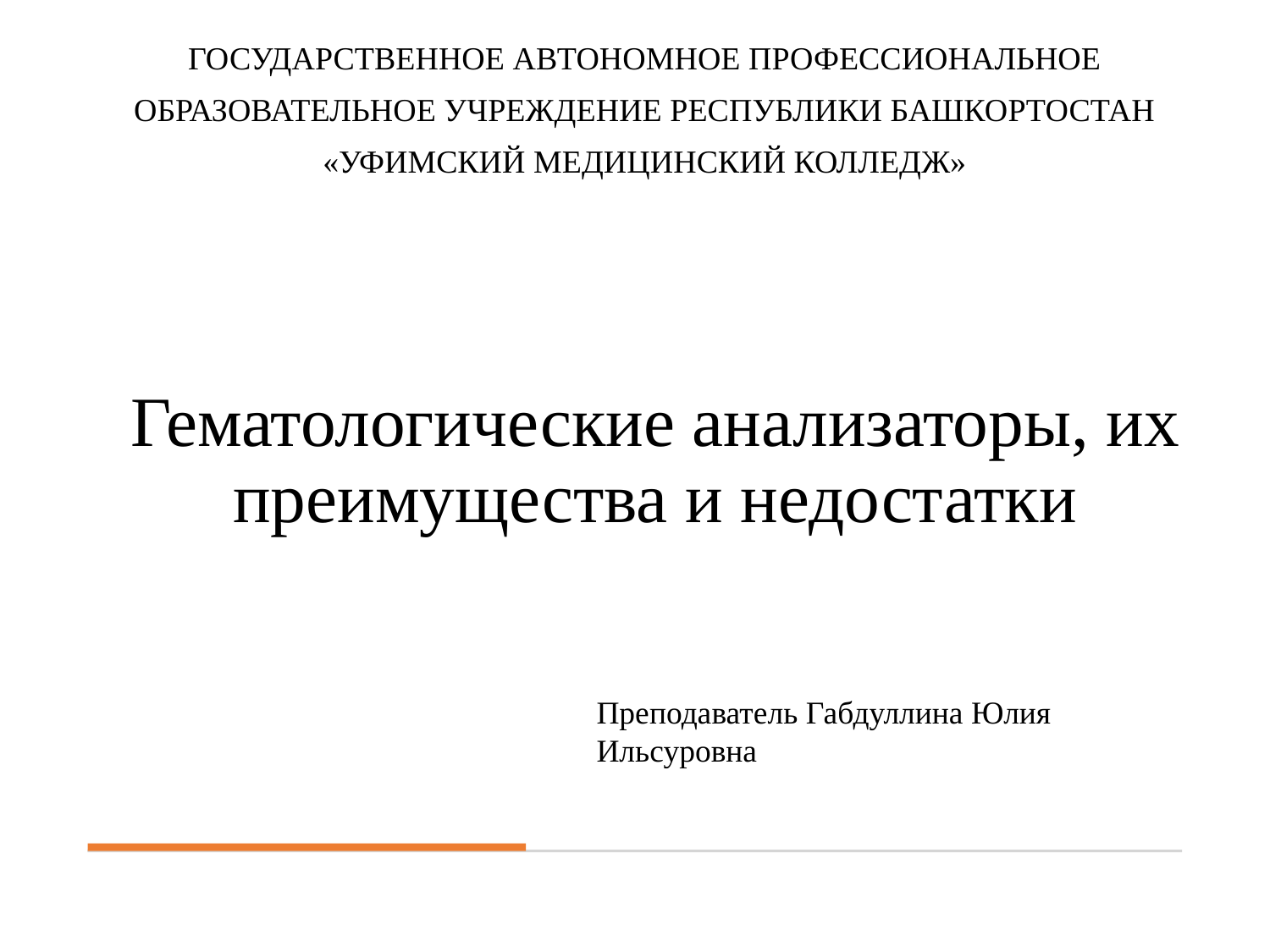

ГОСУДАРСТВЕННОЕ АВТОНОМНОЕ ПРОФЕССИОНАЛЬНОЕ
ОБРАЗОВАТЕЛЬНОЕ УЧРЕЖДЕНИЕ РЕСПУБЛИКИ БАШКОРТОСТАН
«УФИМСКИЙ МЕДИЦИНСКИЙ КОЛЛЕДЖ»

# Гематологические анализаторы, их преимущества и недостатки

Преподаватель Габдуллина Юлия Ильсуровна